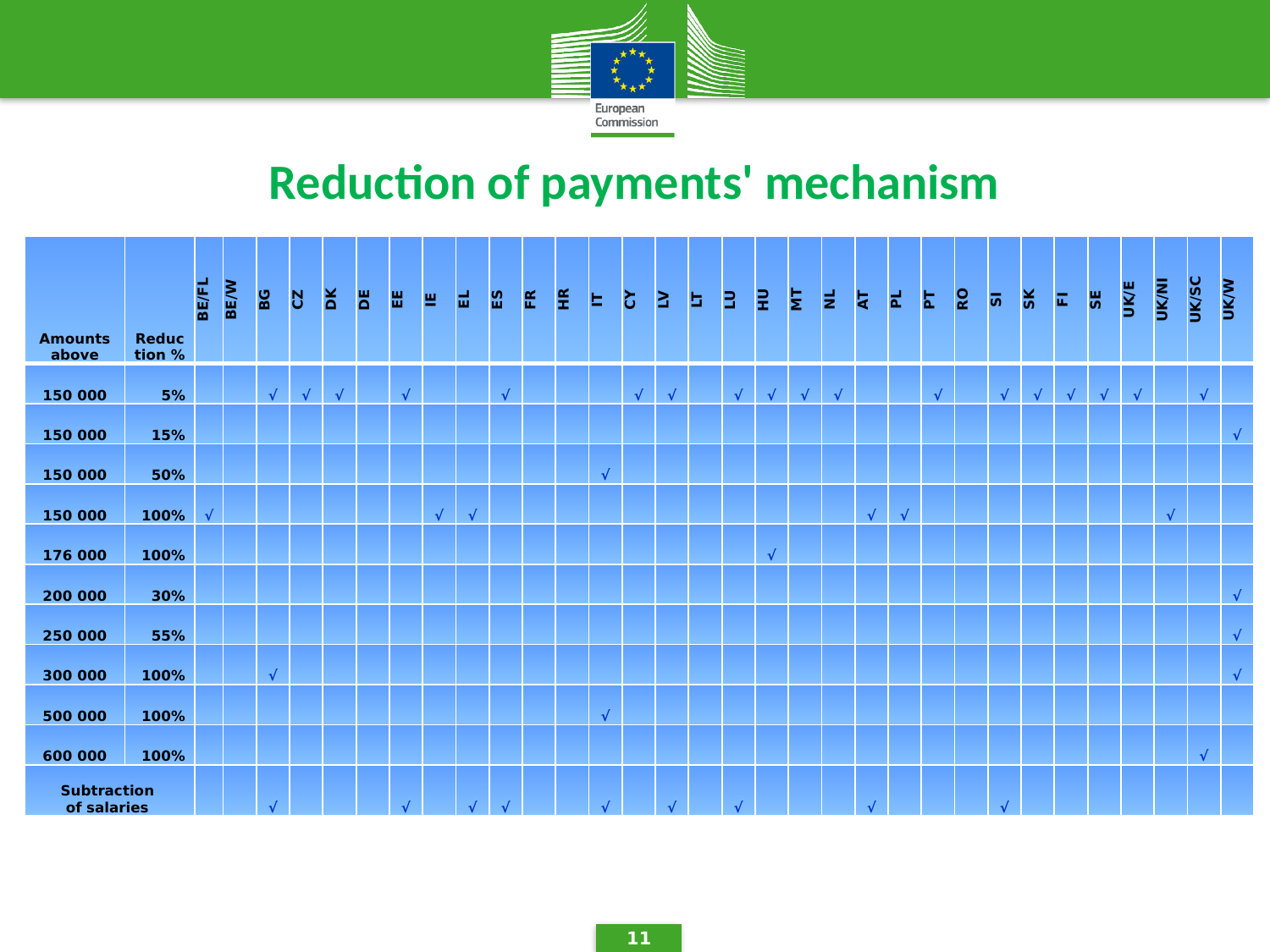

Reduction of payments' mechanism

| Amounts above | Reduction % | BE/FL | BE/W | BG | CZ | DK | DE | EE | IE | EL | ES | FR | HR | IT | CY | LV | LT | LU | HU | MT | NL | AT | PL | PT | RO | SI | SK | FI | SE | UK/E | UK/NI | UK/SC | UK/W |
| --- | --- | --- | --- | --- | --- | --- | --- | --- | --- | --- | --- | --- | --- | --- | --- | --- | --- | --- | --- | --- | --- | --- | --- | --- | --- | --- | --- | --- | --- | --- | --- | --- | --- |
| 150 000 | 5% |  |  | √ | √ | √ |  | √ |  |  | √ |  |  |  | √ | √ |  | √ | √ | √ | √ |  |  | √ |  | √ | √ | √ | √ | √ |  | √ |  |
| 150 000 | 15% |  |  |  |  |  |  |  |  |  |  |  |  |  |  |  |  |  |  |  |  |  |  |  |  |  |  |  |  |  |  |  | √ |
| 150 000 | 50% |  |  |  |  |  |  |  |  |  |  |  |  | √ |  |  |  |  |  |  |  |  |  |  |  |  |  |  |  |  |  |  |  |
| 150 000 | 100% | √ |  |  |  |  |  |  | √ | √ |  |  |  |  |  |  |  |  |  |  |  | √ | √ |  |  |  |  |  |  |  | √ |  |  |
| 176 000 | 100% |  |  |  |  |  |  |  |  |  |  |  |  |  |  |  |  |  | √ |  |  |  |  |  |  |  |  |  |  |  |  |  |  |
| 200 000 | 30% |  |  |  |  |  |  |  |  |  |  |  |  |  |  |  |  |  |  |  |  |  |  |  |  |  |  |  |  |  |  |  | √ |
| 250 000 | 55% |  |  |  |  |  |  |  |  |  |  |  |  |  |  |  |  |  |  |  |  |  |  |  |  |  |  |  |  |  |  |  | √ |
| 300 000 | 100% |  |  | √ |  |  |  |  |  |  |  |  |  |  |  |  |  |  |  |  |  |  |  |  |  |  |  |  |  |  |  |  | √ |
| 500 000 | 100% |  |  |  |  |  |  |  |  |  |  |  |  | √ |  |  |  |  |  |  |  |  |  |  |  |  |  |  |  |  |  |  |  |
| 600 000 | 100% |  |  |  |  |  |  |  |  |  |  |  |  |  |  |  |  |  |  |  |  |  |  |  |  |  |  |  |  |  |  | √ |  |
| Subtraction of salaries |  |  |  | √ |  |  |  | √ |  | √ | √ |  |  | √ |  | √ |  | √ |  |  |  | √ |  |  |  | √ |  |  |  |  |  |  |  |
11